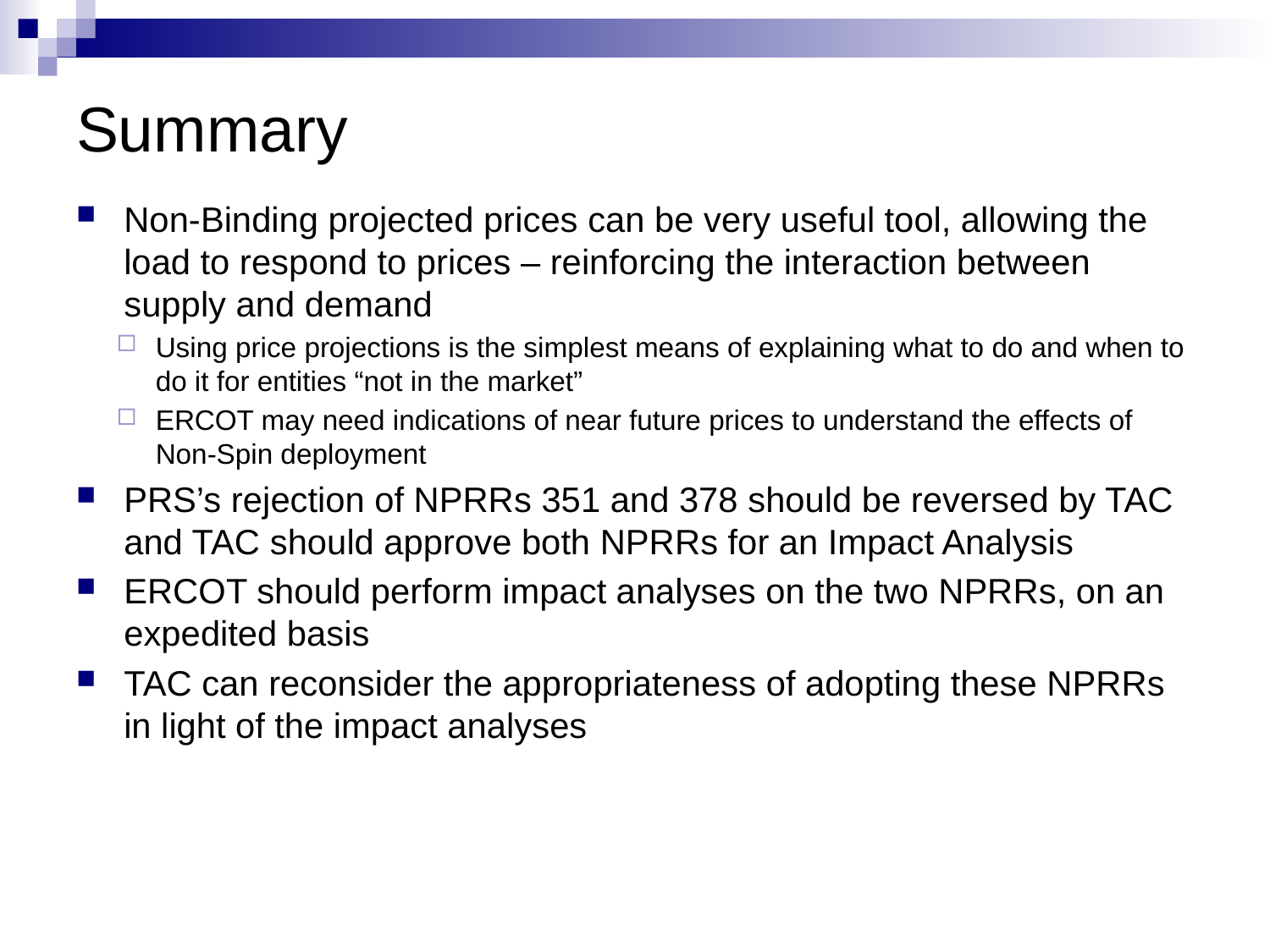

# Summary
Non-Binding projected prices can be very useful tool, allowing the load to respond to prices – reinforcing the interaction between supply and demand
Using price projections is the simplest means of explaining what to do and when to do it for entities “not in the market”
ERCOT may need indications of near future prices to understand the effects of Non-Spin deployment
PRS’s rejection of NPRRs 351 and 378 should be reversed by TAC and TAC should approve both NPRRs for an Impact Analysis
ERCOT should perform impact analyses on the two NPRRs, on an expedited basis
TAC can reconsider the appropriateness of adopting these NPRRs in light of the impact analyses